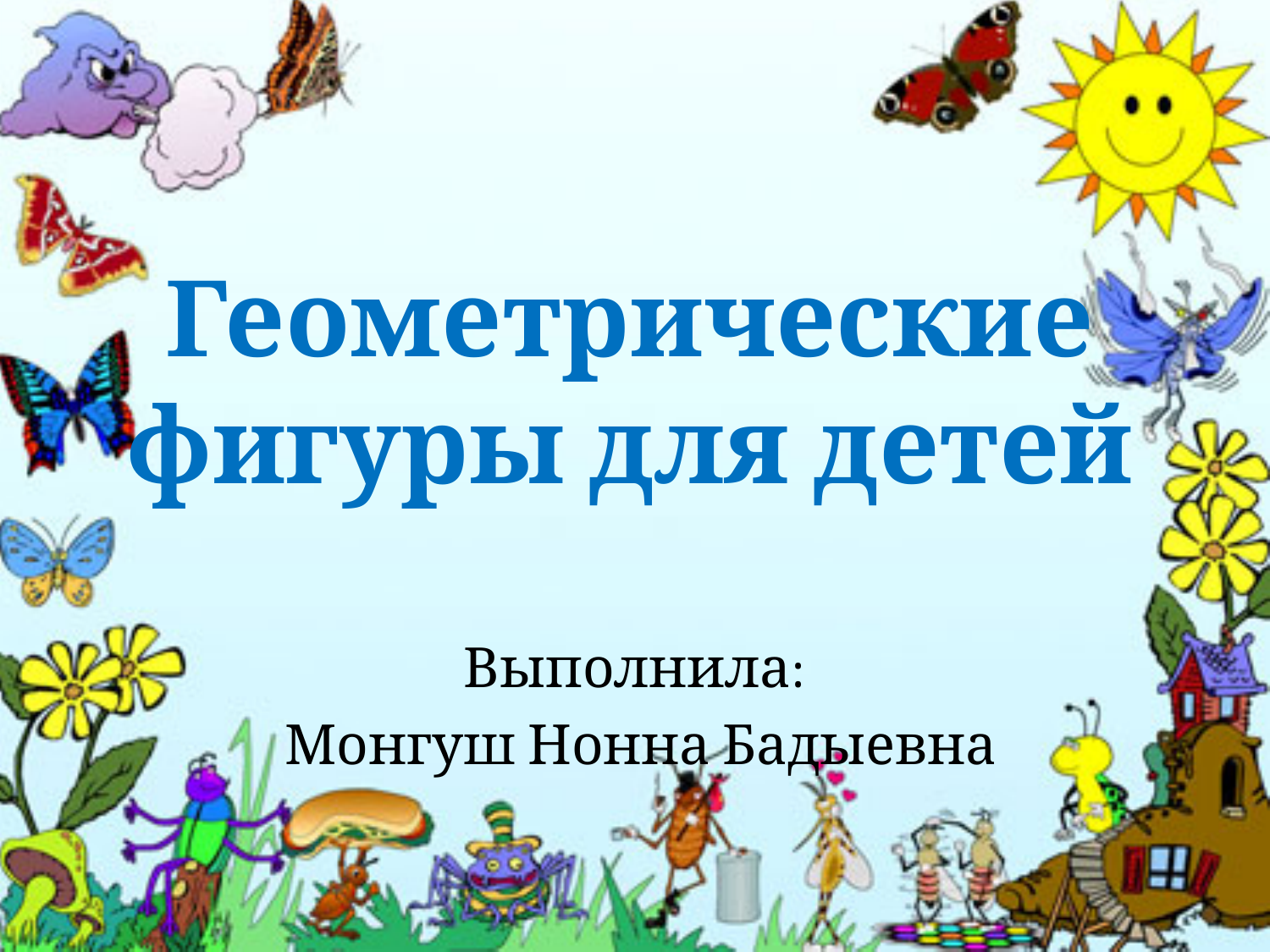

# Геометрические фигуры для детей
Выполнила:
 Монгуш Нонна Бадыевна